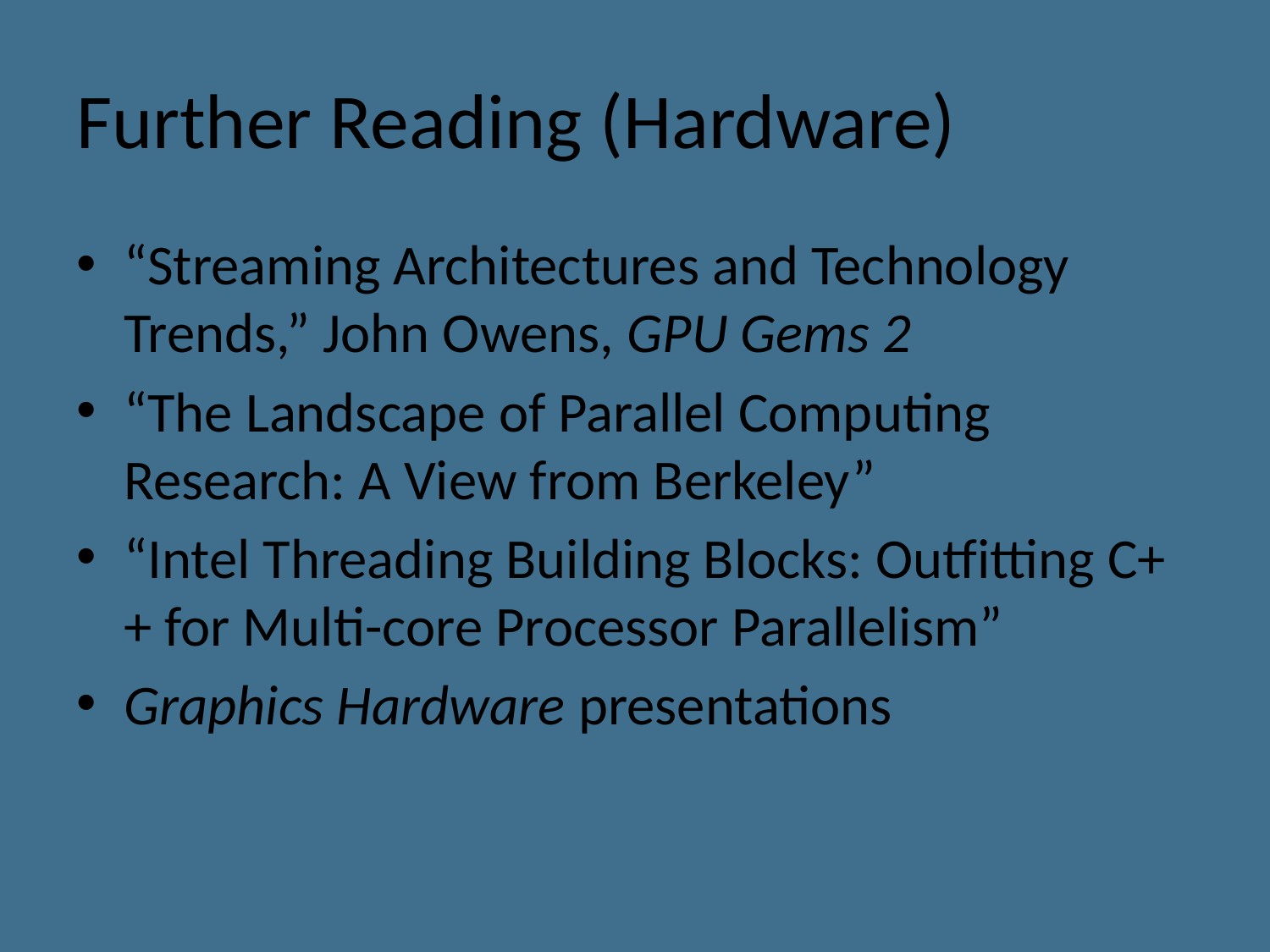

# Further Reading (Hardware)
“Streaming Architectures and Technology Trends,” John Owens, GPU Gems 2
“The Landscape of Parallel Computing Research: A View from Berkeley”
“Intel Threading Building Blocks: Outfitting C++ for Multi-core Processor Parallelism”
Graphics Hardware presentations